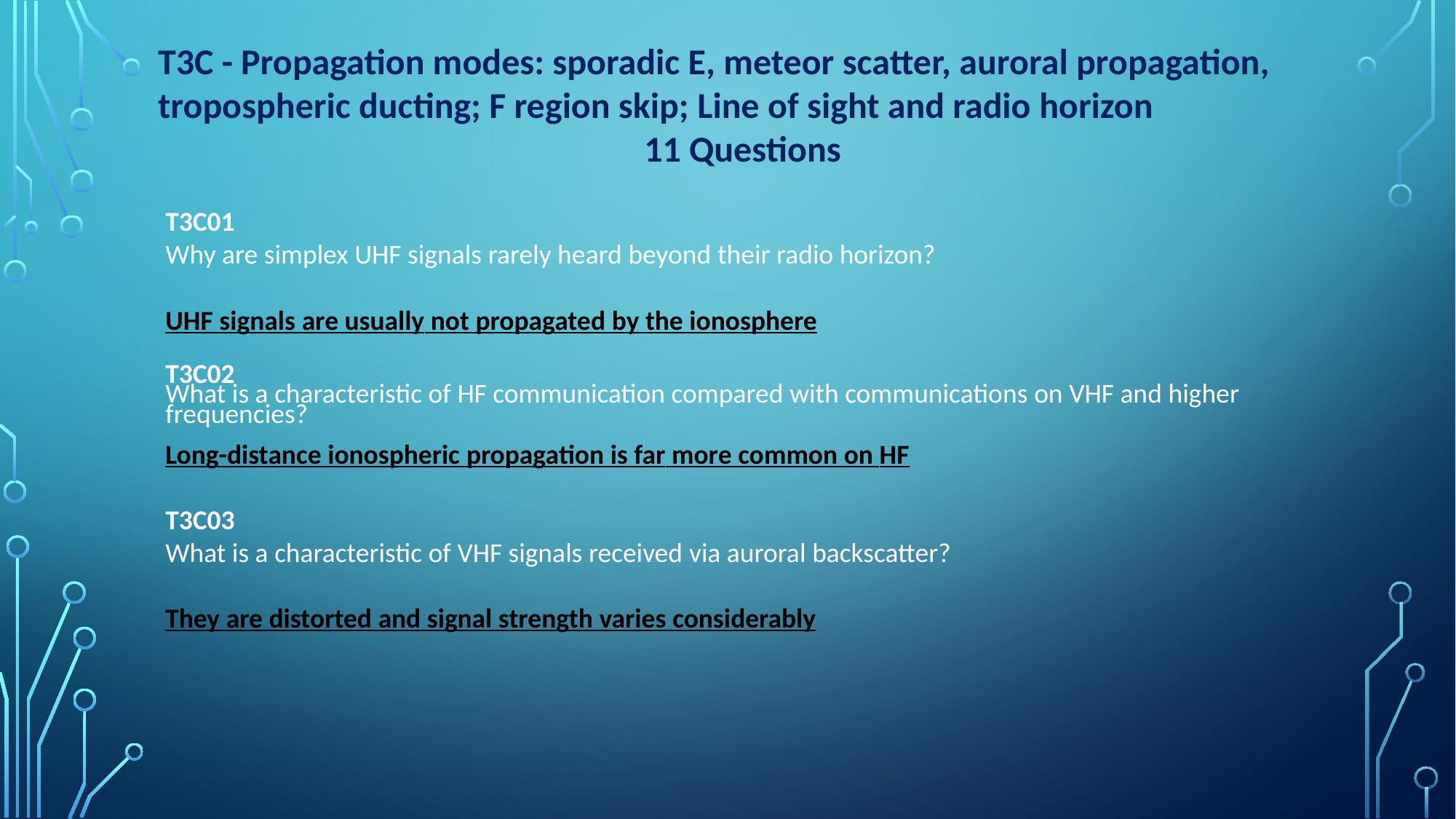

T3C - Propagation modes: sporadic E, meteor scatter, auroral propagation, tropospheric ducting; F region skip; Line of sight and radio horizon
11 Questions
T3C01
Why are simplex UHF signals rarely heard beyond their radio horizon?

UHF signals are usually not propagated by the ionosphere

T3C02
What is a characteristic of HF communication compared with communications on VHF and higher frequencies?

Long-distance ionospheric propagation is far more common on HF

T3C03
What is a characteristic of VHF signals received via auroral backscatter?

They are distorted and signal strength varies considerably